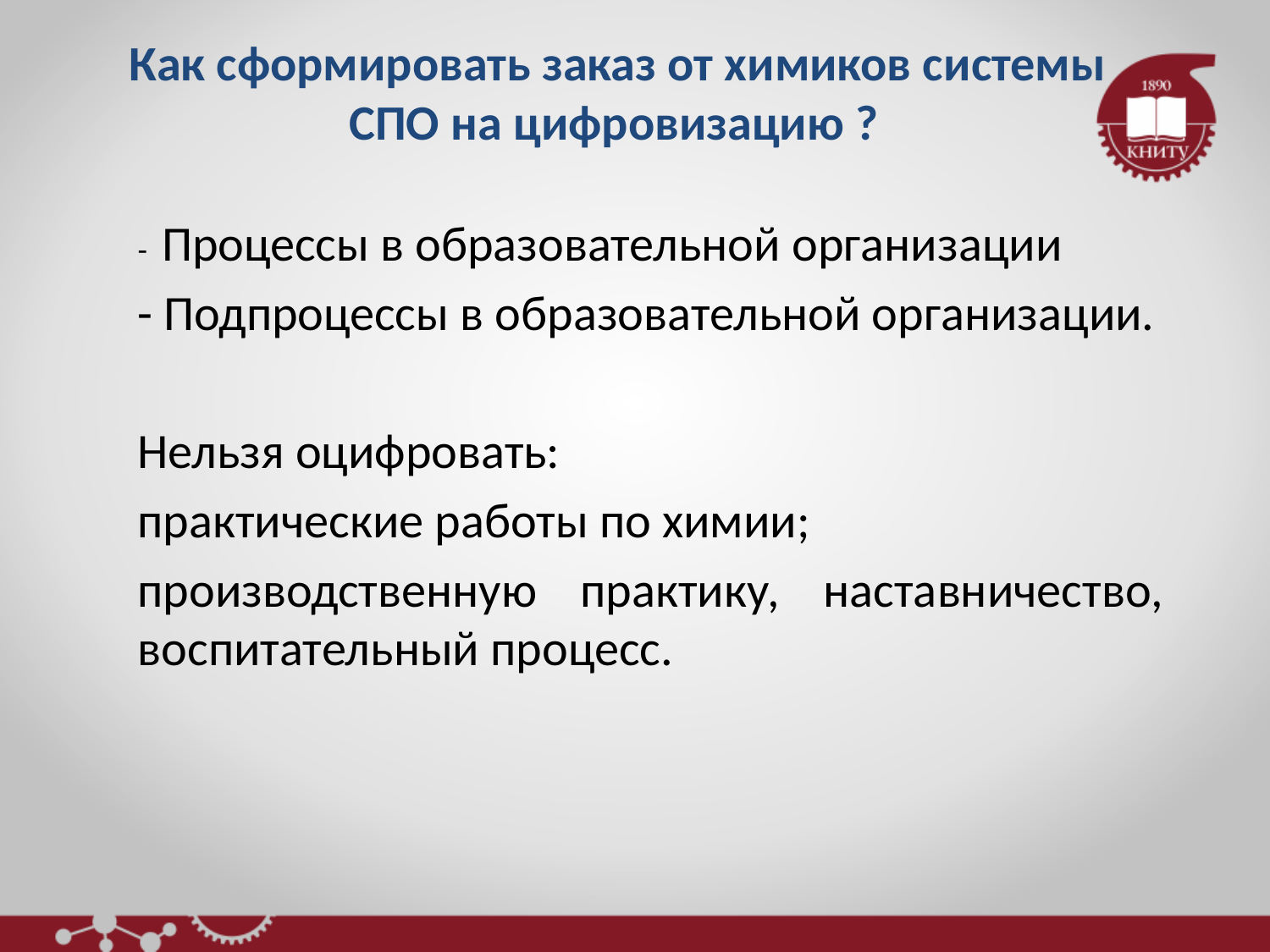

# Как сформировать заказ от химиков системы СПО на цифровизацию ?
-  Процессы в образовательной организации
- Подпроцессы в образовательной организации.

Нельзя оцифровать:
практические работы по химии;
производственную практику, наставничество, воспитательный процесс.